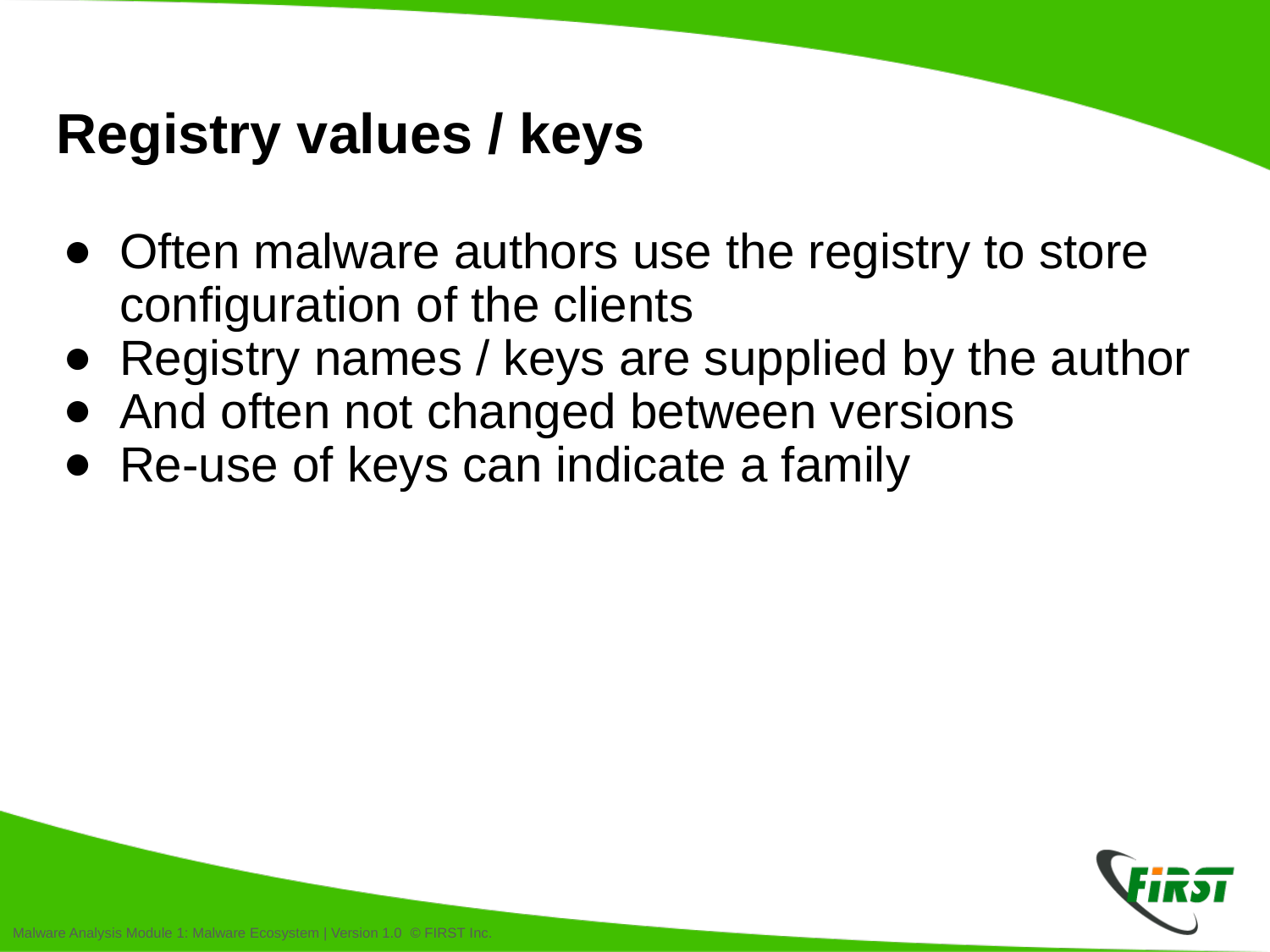

# Registry values / keys
Often malware authors use the registry to store configuration of the clients
Registry names / keys are supplied by the author
And often not changed between versions
Re-use of keys can indicate a family